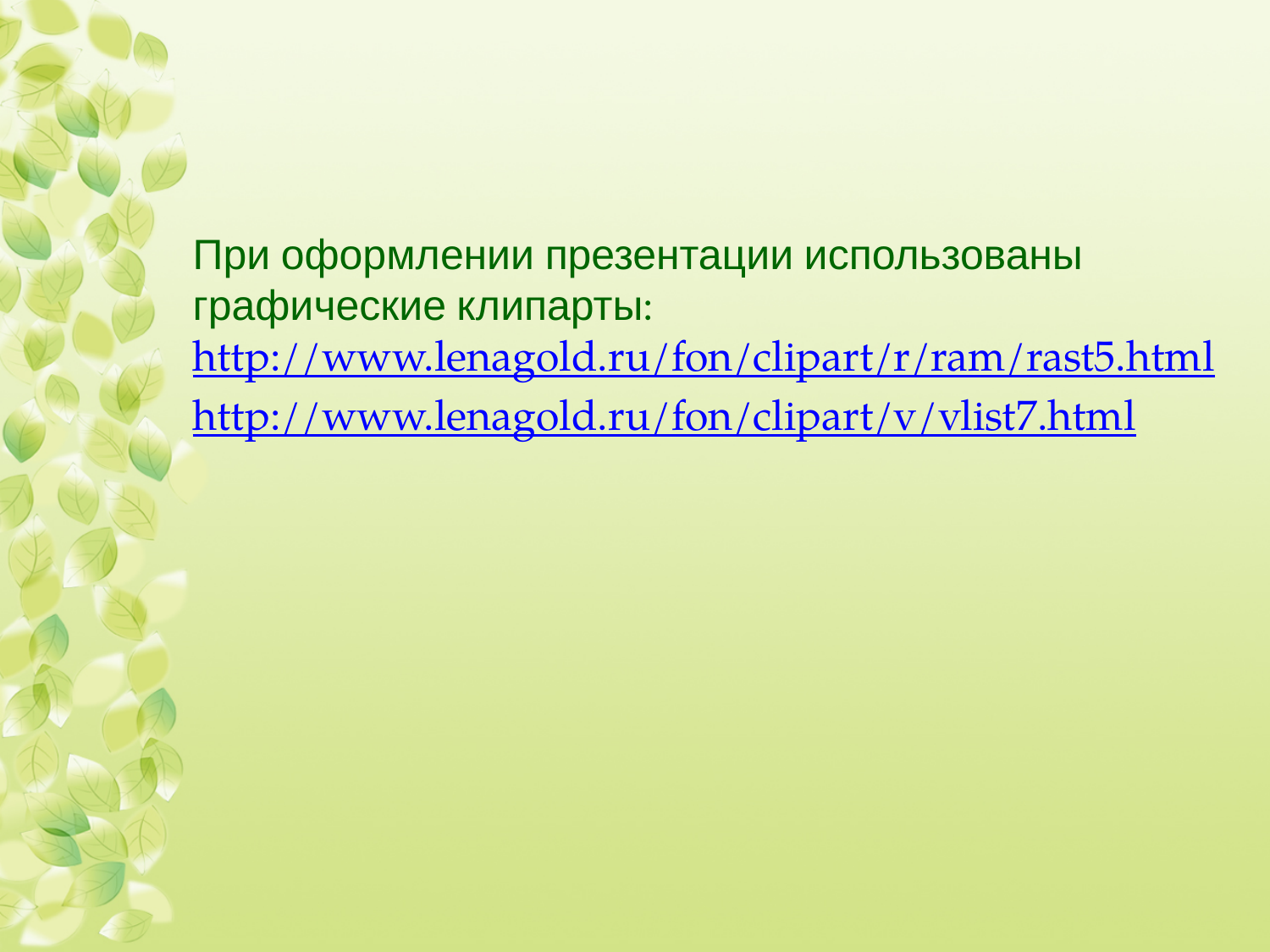

При оформлении презентации использованы графические клипарты: http://www.lenagold.ru/fon/clipart/r/ram/rast5.html
http://www.lenagold.ru/fon/clipart/v/vlist7.html